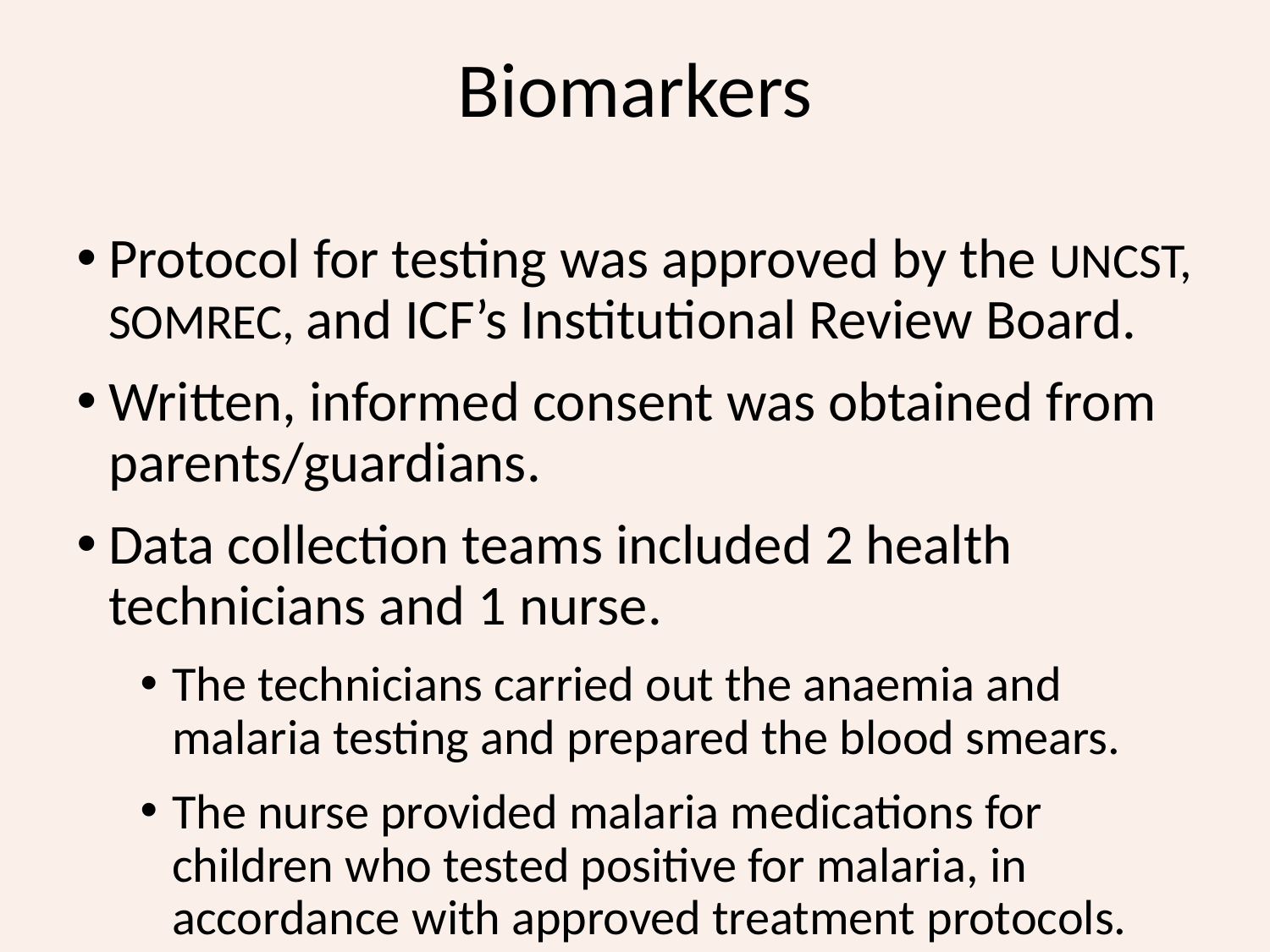

# Biomarkers
Protocol for testing was approved by the UNCST, SOMREC, and ICF’s Institutional Review Board.
Written, informed consent was obtained from parents/guardians.
Data collection teams included 2 health technicians and 1 nurse.
The technicians carried out the anaemia and malaria testing and prepared the blood smears.
The nurse provided malaria medications for children who tested positive for malaria, in accordance with approved treatment protocols.